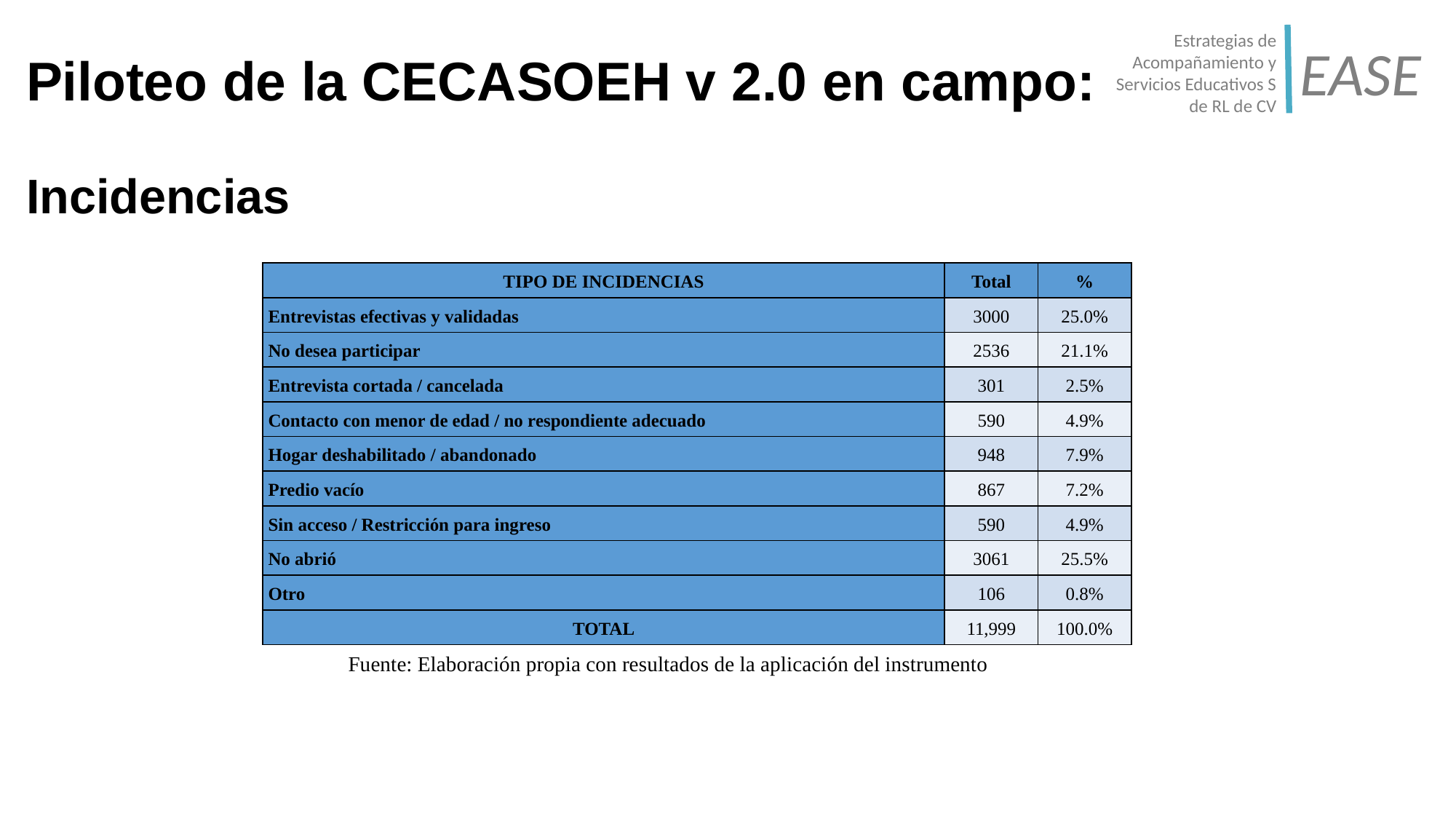

# Piloteo de la CECASOEH v 2.0 en campo: Incidencias
Estrategias de Acompañamiento y Servicios Educativos S de RL de CV

EASE
| TIPO DE INCIDENCIAS | Total | % |
| --- | --- | --- |
| Entrevistas efectivas y validadas | 3000 | 25.0% |
| No desea participar | 2536 | 21.1% |
| Entrevista cortada / cancelada | 301 | 2.5% |
| Contacto con menor de edad / no respondiente adecuado | 590 | 4.9% |
| Hogar deshabilitado / abandonado | 948 | 7.9% |
| Predio vacío | 867 | 7.2% |
| Sin acceso / Restricción para ingreso | 590 | 4.9% |
| No abrió | 3061 | 25.5% |
| Otro | 106 | 0.8% |
| TOTAL | 11,999 | 100.0% |
Fuente: Elaboración propia con resultados de la aplicación del instrumento